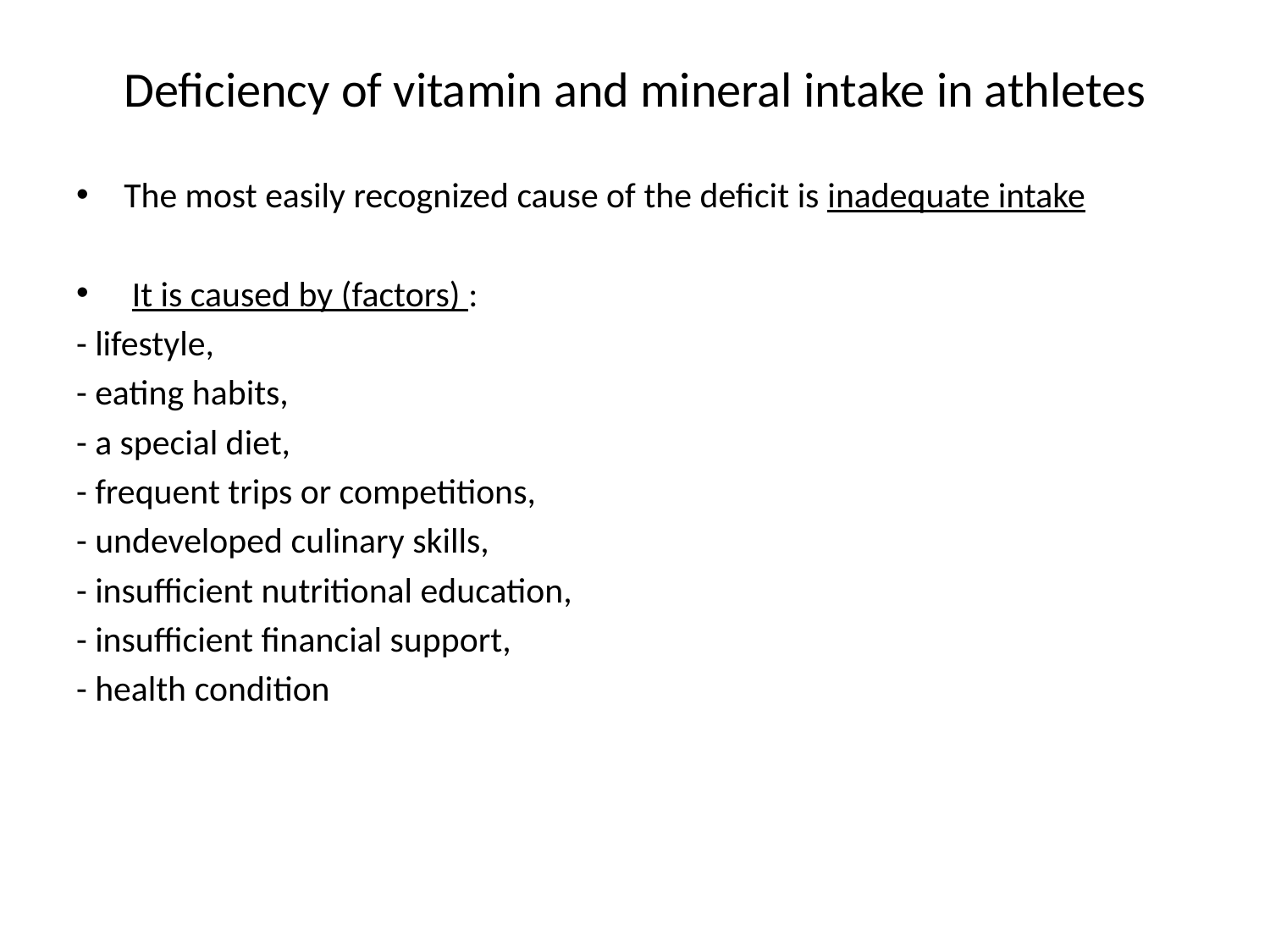

# Deficiency of vitamin and mineral intake in athletes
The most easily recognized cause of the deficit is inadequate intake

 It is caused by (factors) :
- lifestyle,
- eating habits,
- a special diet,
- frequent trips or competitions,
- undeveloped culinary skills,
- insufficient nutritional education,
- insufficient financial support,
- health condition